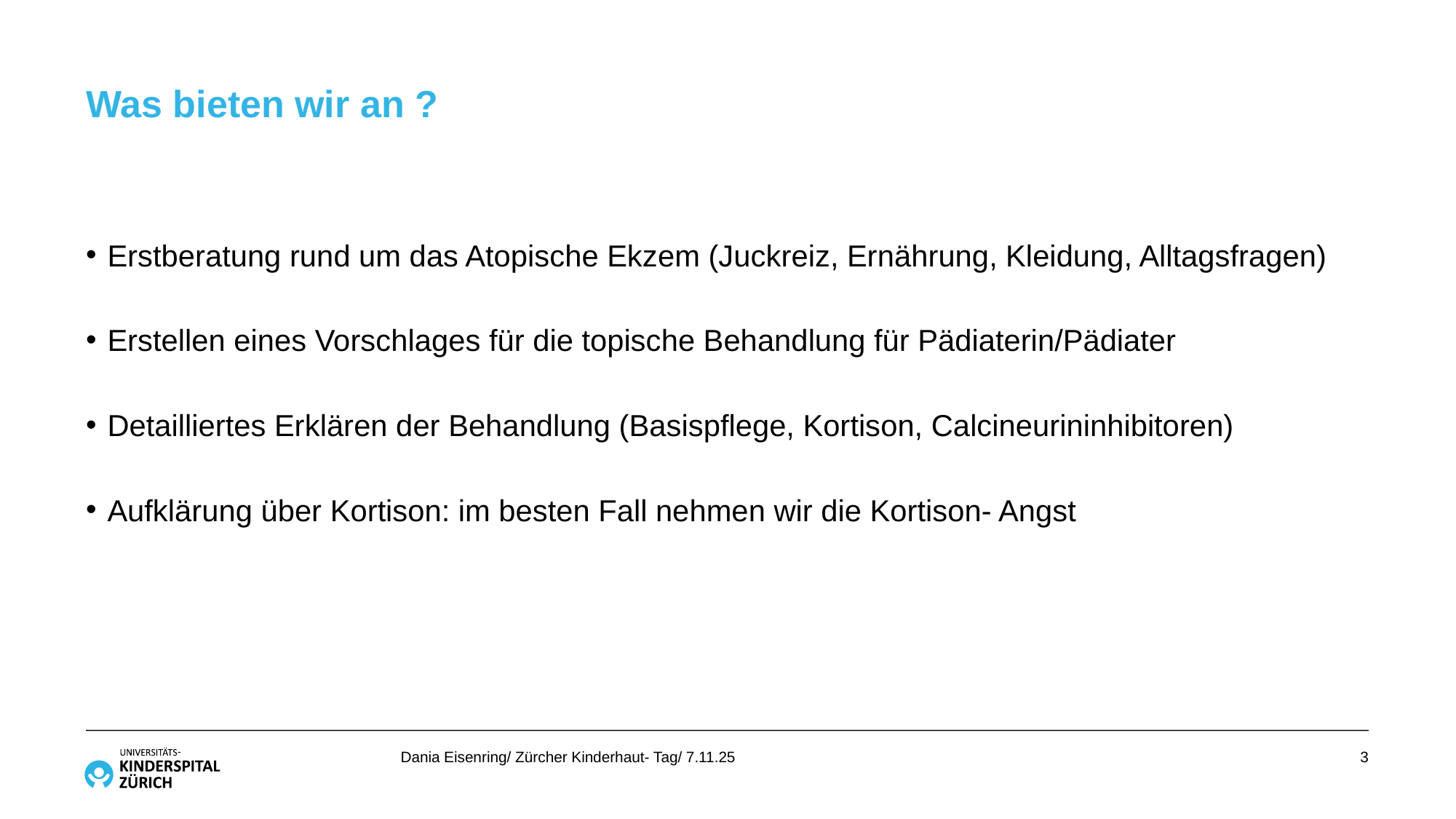

# Was bieten wir an ?
Erstberatung rund um das Atopische Ekzem (Juckreiz, Ernährung, Kleidung, Alltagsfragen)

Erstellen eines Vorschlages für die topische Behandlung für Pädiaterin/Pädiater

Detailliertes Erklären der Behandlung (Basispflege, Kortison, Calcineurininhibitoren)

Aufklärung über Kortison: im besten Fall nehmen wir die Kortison- Angst
Dania Eisenring/ Zürcher Kinderhaut- Tag/ 7.11.25
3